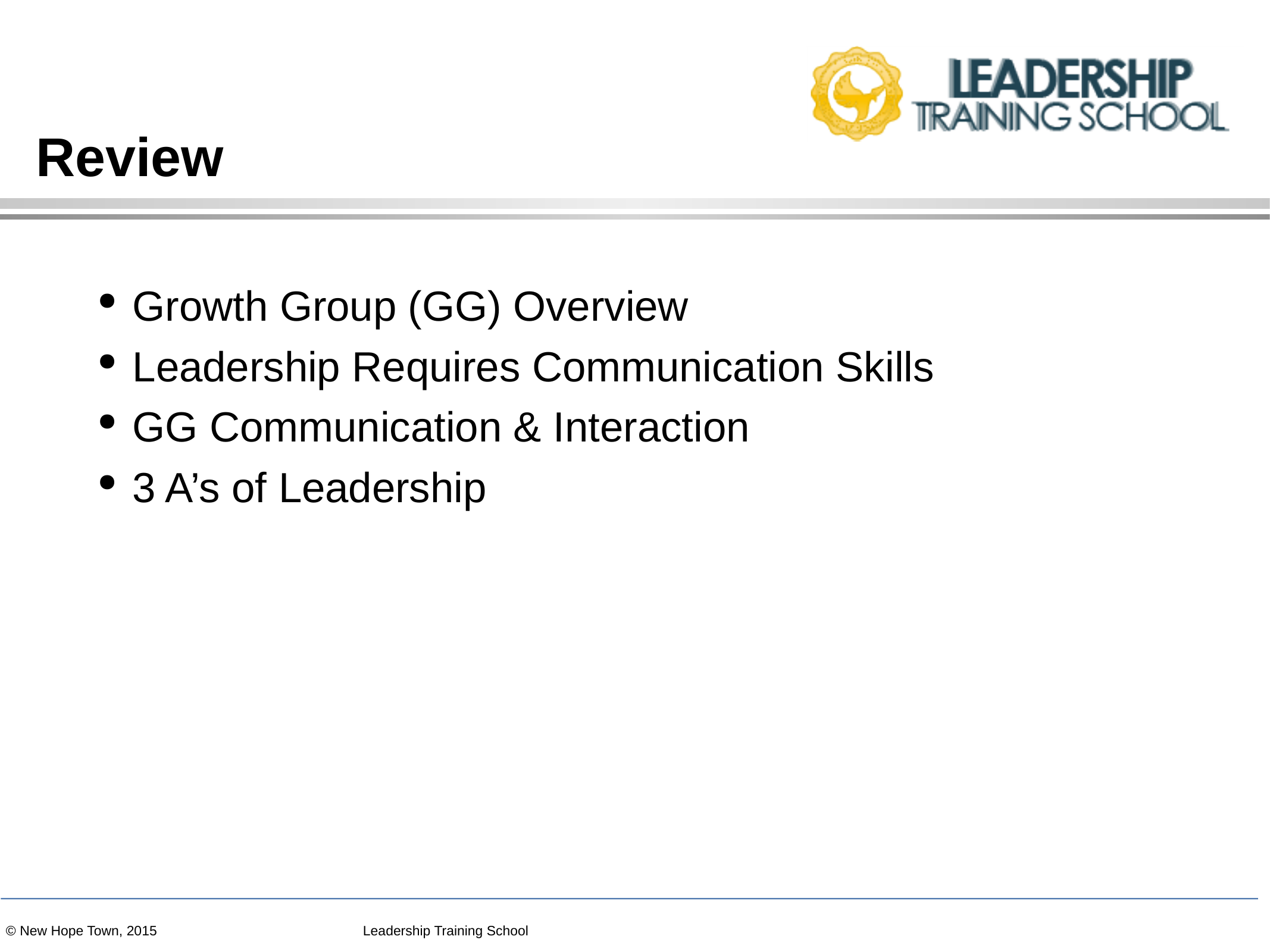

# Review
Growth Group (GG) Overview
Leadership Requires Communication Skills
GG Communication & Interaction
3 A’s of Leadership
14